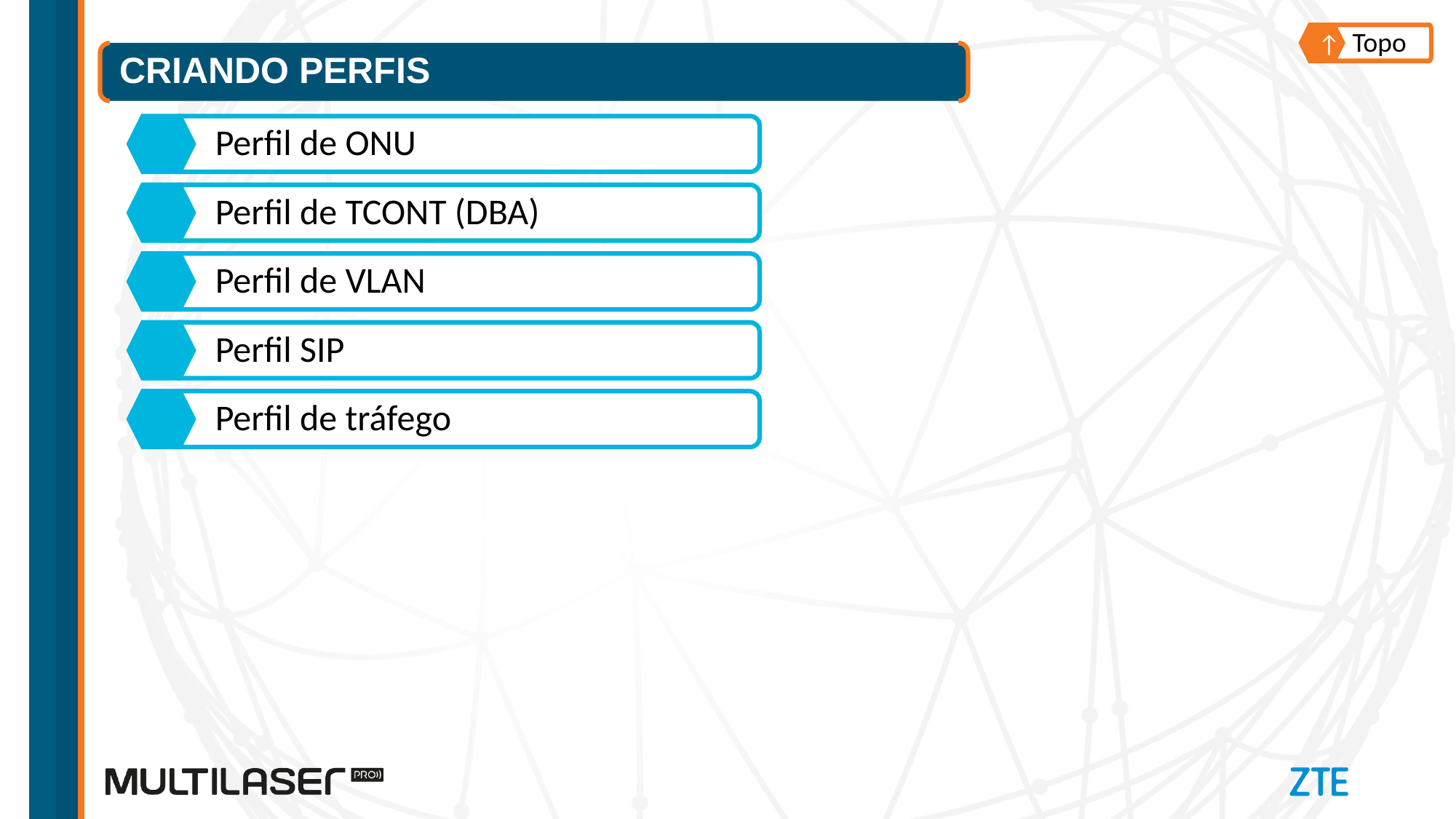

Topo
↑
# Criando perfis

Perfil de ONU

Perfil de TCONT (DBA)

Perfil de VLAN

Perfil SIP

Perfil de tráfego